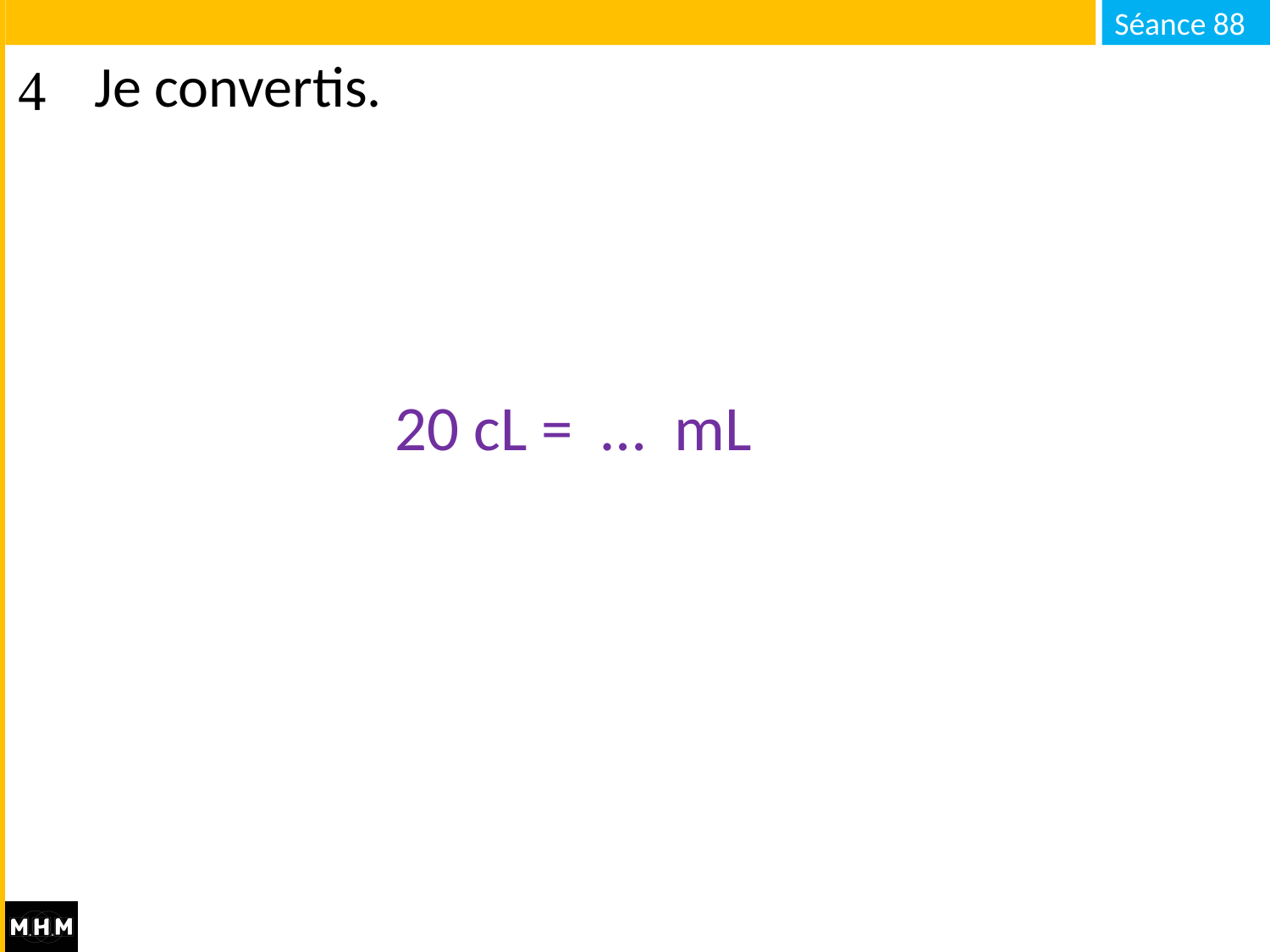

# Je convertis.
20 cL =  …  mL